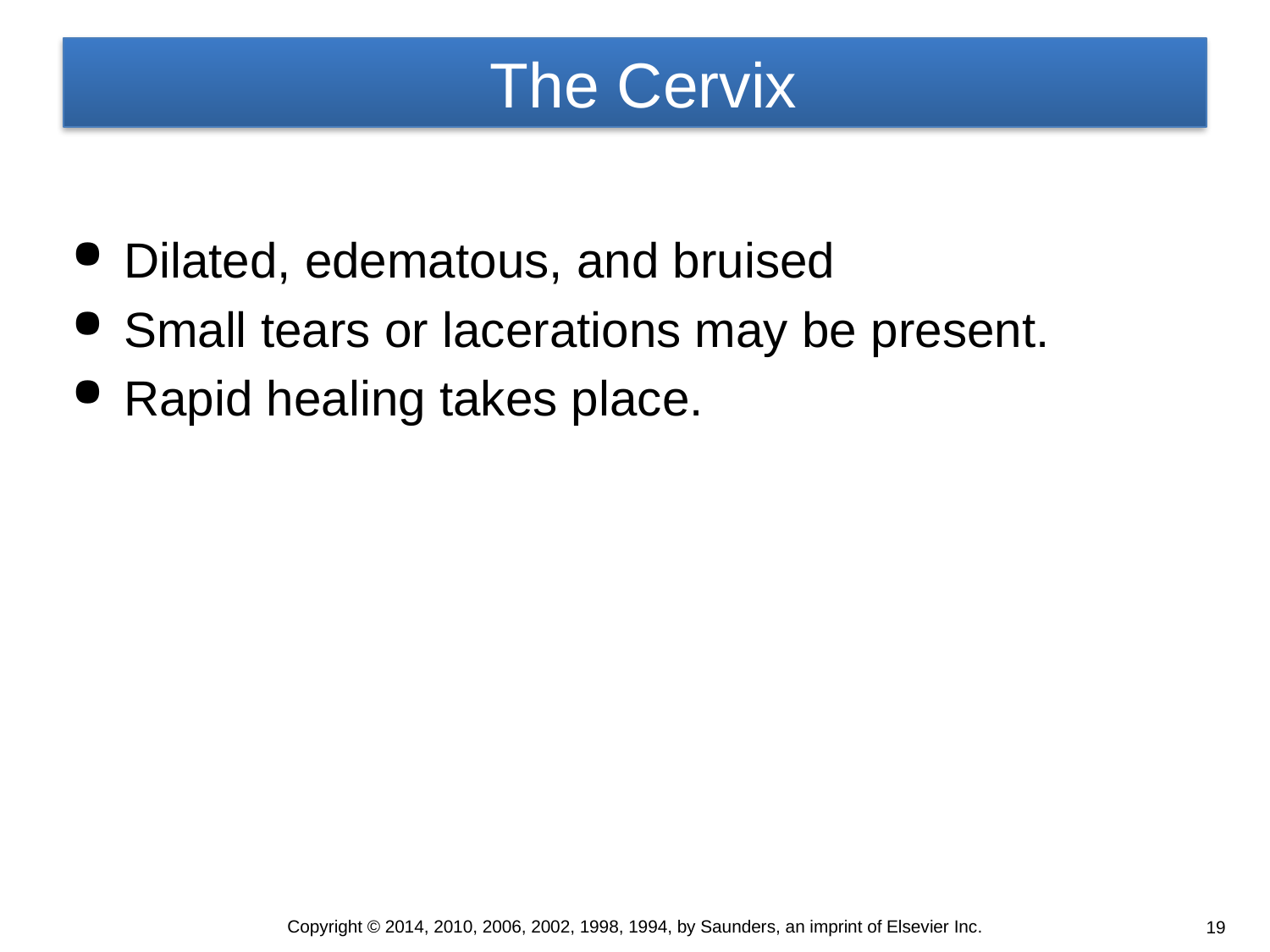

# The Cervix
Dilated, edematous, and bruised
Small tears or lacerations may be present.
Rapid healing takes place.
Copyright © 2014, 2010, 2006, 2002, 1998, 1994, by Saunders, an imprint of Elsevier Inc.
19